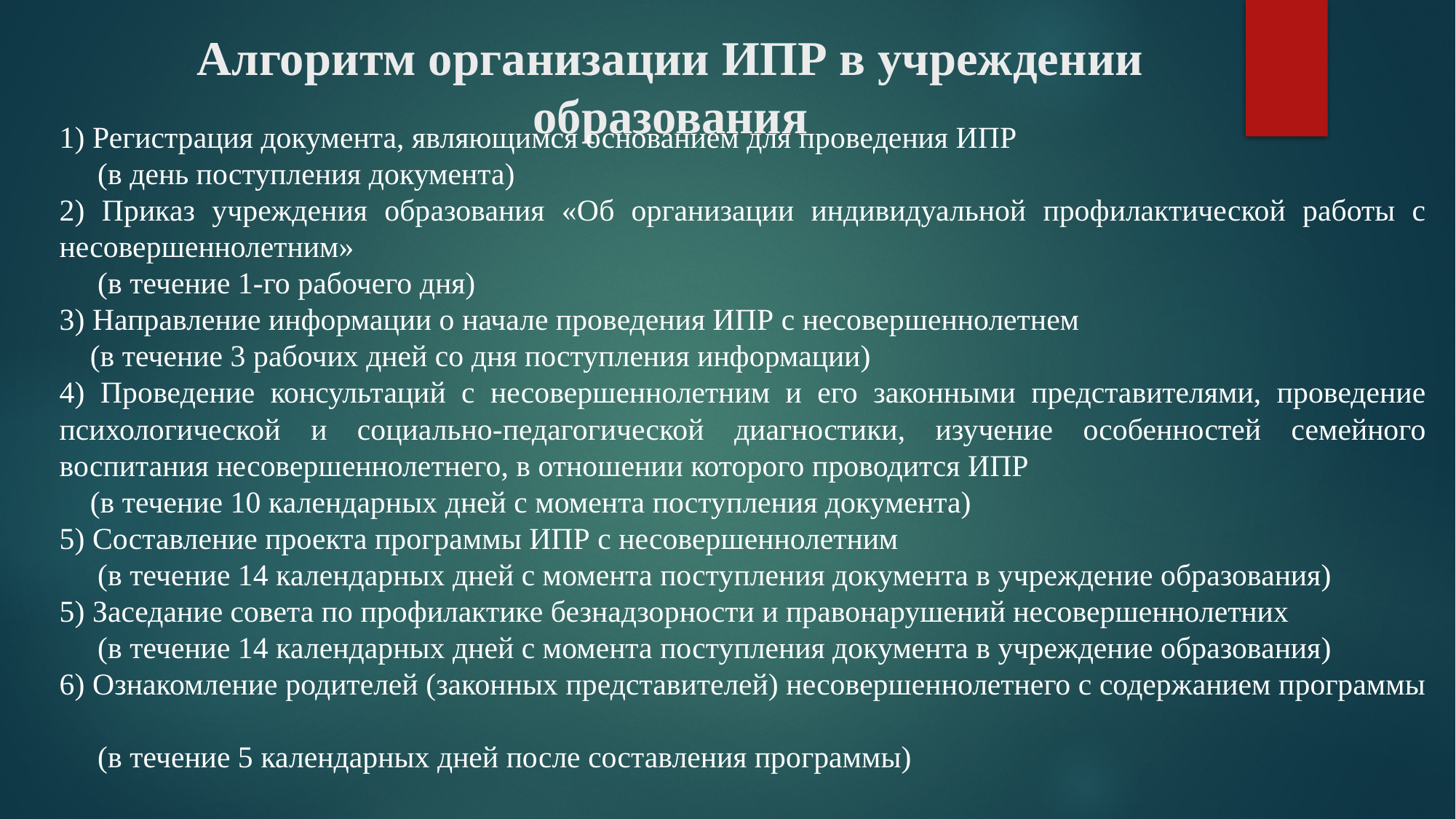

# Алгоритм организации ИПР в учреждении образования

1) Регистрация документа, являющимся основанием для проведения ИПР
     (в день поступления документа)
2) Приказ учреждения образования «Об организации индивидуальной профилактической работы с несовершеннолетним»
     (в течение 1-го рабочего дня)
3) Направление информации о начале проведения ИПР с несовершеннолетнем
    (в течение 3 рабочих дней со дня поступления информации)
4) Проведение консультаций с несовершеннолетним и его законными представителями, проведение психологической и социально-педагогической диагностики, изучение особенностей семейного воспитания несовершеннолетнего, в отношении которого проводится ИПР
    (в течение 10 календарных дней с момента поступления документа)
5) Составление проекта программы ИПР с несовершеннолетним
     (в течение 14 календарных дней с момента поступления документа в учреждение образования)
5) Заседание совета по профилактике безнадзорности и правонарушений несовершеннолетних
     (в течение 14 календарных дней с момента поступления документа в учреждение образования)
6) Ознакомление родителей (законных представителей) несовершеннолетнего с содержанием программы
     (в течение 5 календарных дней после составления программы)